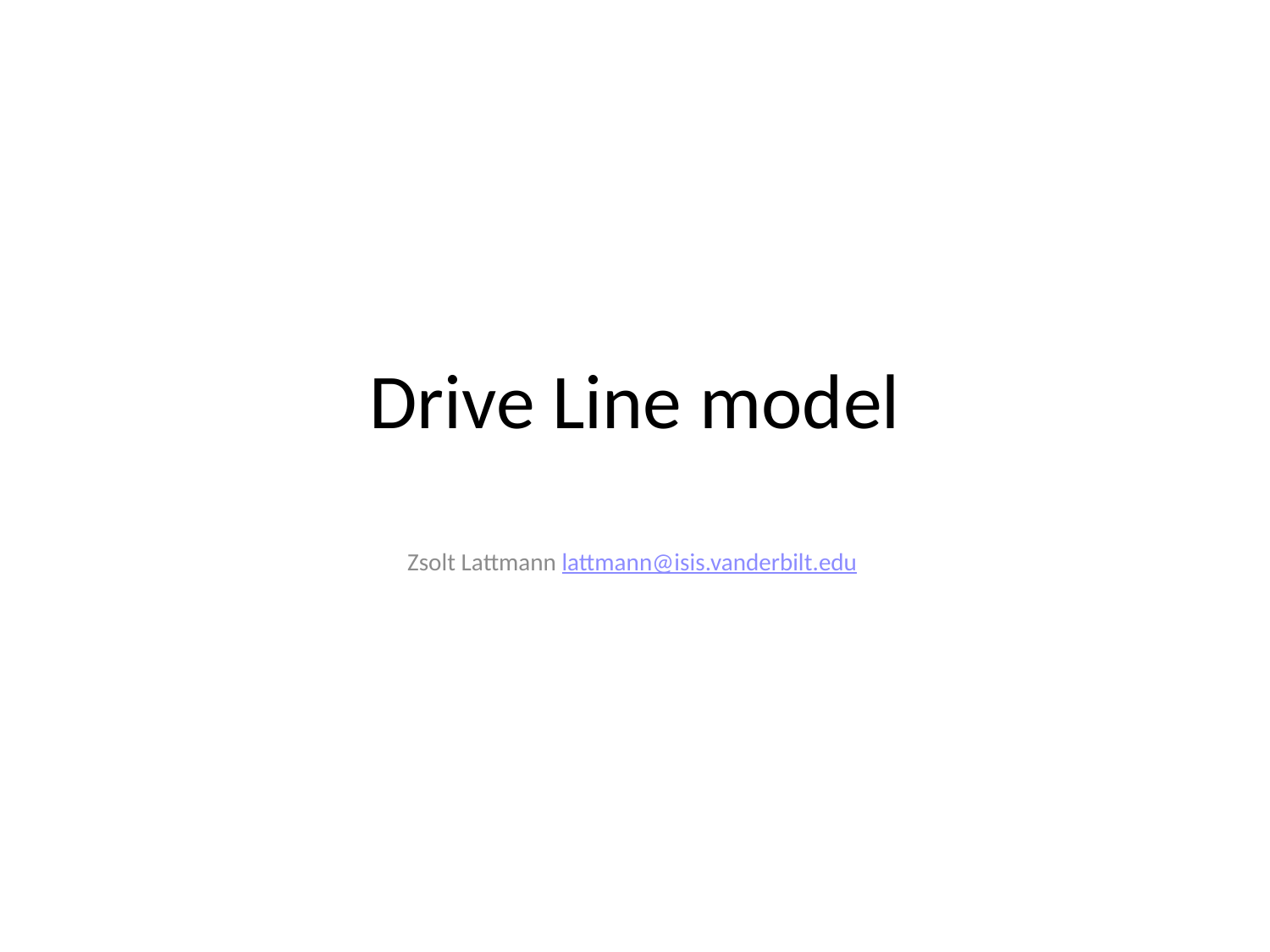

# Drive Line model
Zsolt Lattmann lattmann@isis.vanderbilt.edu